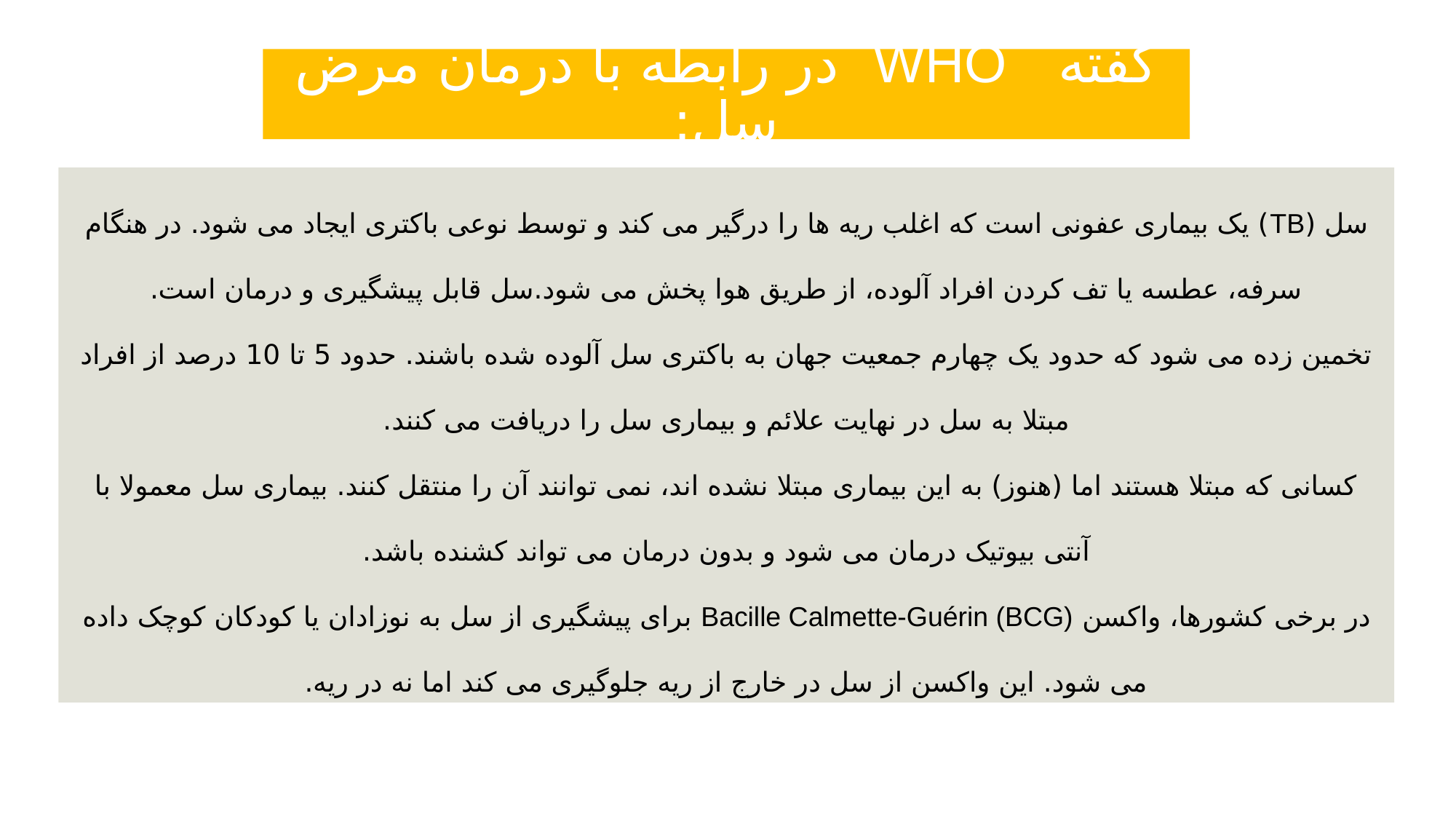

گفته   WHO  در رابطه با درمان مرض سل:
سل (TB) یک بیماری عفونی است که اغلب ریه ها را درگیر می کند و توسط نوعی باکتری ایجاد می شود. در هنگام سرفه، عطسه یا تف کردن افراد آلوده، از طریق هوا پخش می شود.سل قابل پیشگیری و درمان است.
تخمین زده می شود که حدود یک چهارم جمعیت جهان به باکتری سل آلوده شده باشند. حدود 5 تا 10 درصد از افراد مبتلا به سل در نهایت علائم و بیماری سل را دریافت می کنند.
کسانی که مبتلا هستند اما (هنوز) به این بیماری مبتلا نشده اند، نمی توانند آن را منتقل کنند. بیماری سل معمولا با آنتی بیوتیک درمان می شود و بدون درمان می تواند کشنده باشد.
در برخی کشورها، واکسن Bacille Calmette-Guérin (BCG) برای پیشگیری از سل به نوزادان یا کودکان کوچک داده می شود. این واکسن از سل در خارج از ریه جلوگیری می کند اما نه در ریه.